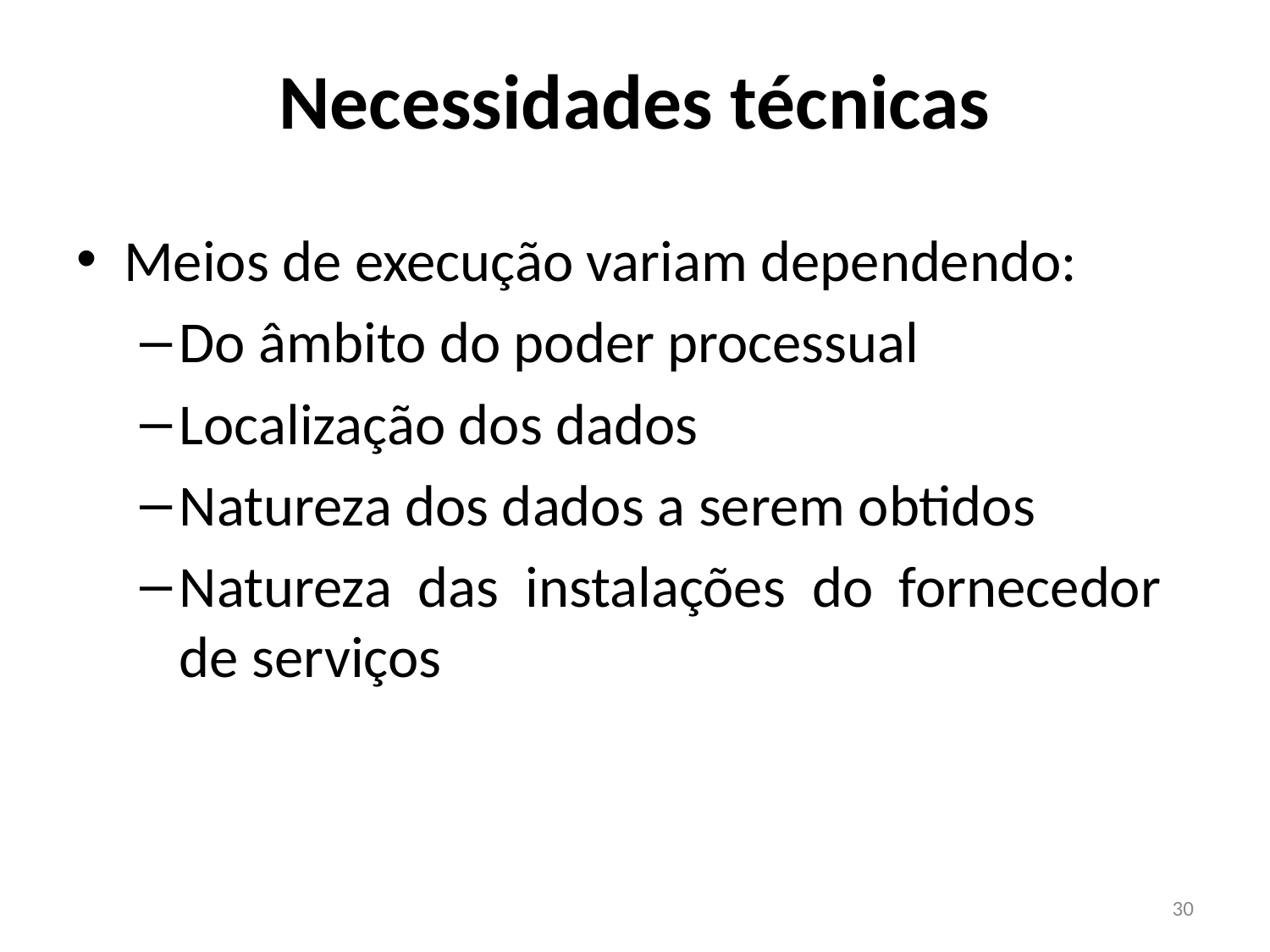

# Necessidades técnicas
Meios de execução variam dependendo:
Do âmbito do poder processual
Localização dos dados
Natureza dos dados a serem obtidos
Natureza das instalações do fornecedor de serviços
30